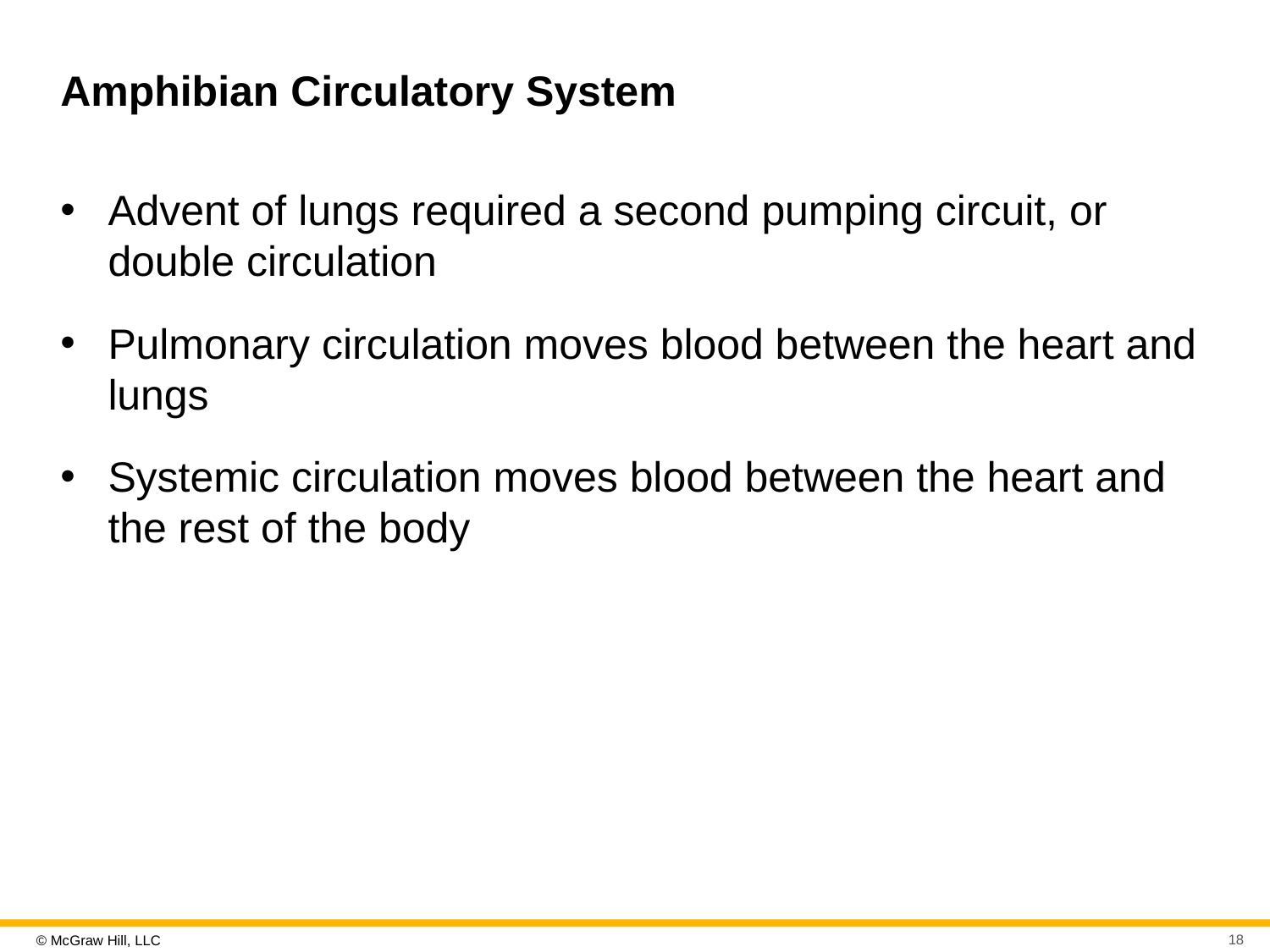

# Amphibian Circulatory System
Advent of lungs required a second pumping circuit, or double circulation
Pulmonary circulation moves blood between the heart and lungs
Systemic circulation moves blood between the heart and the rest of the body
18